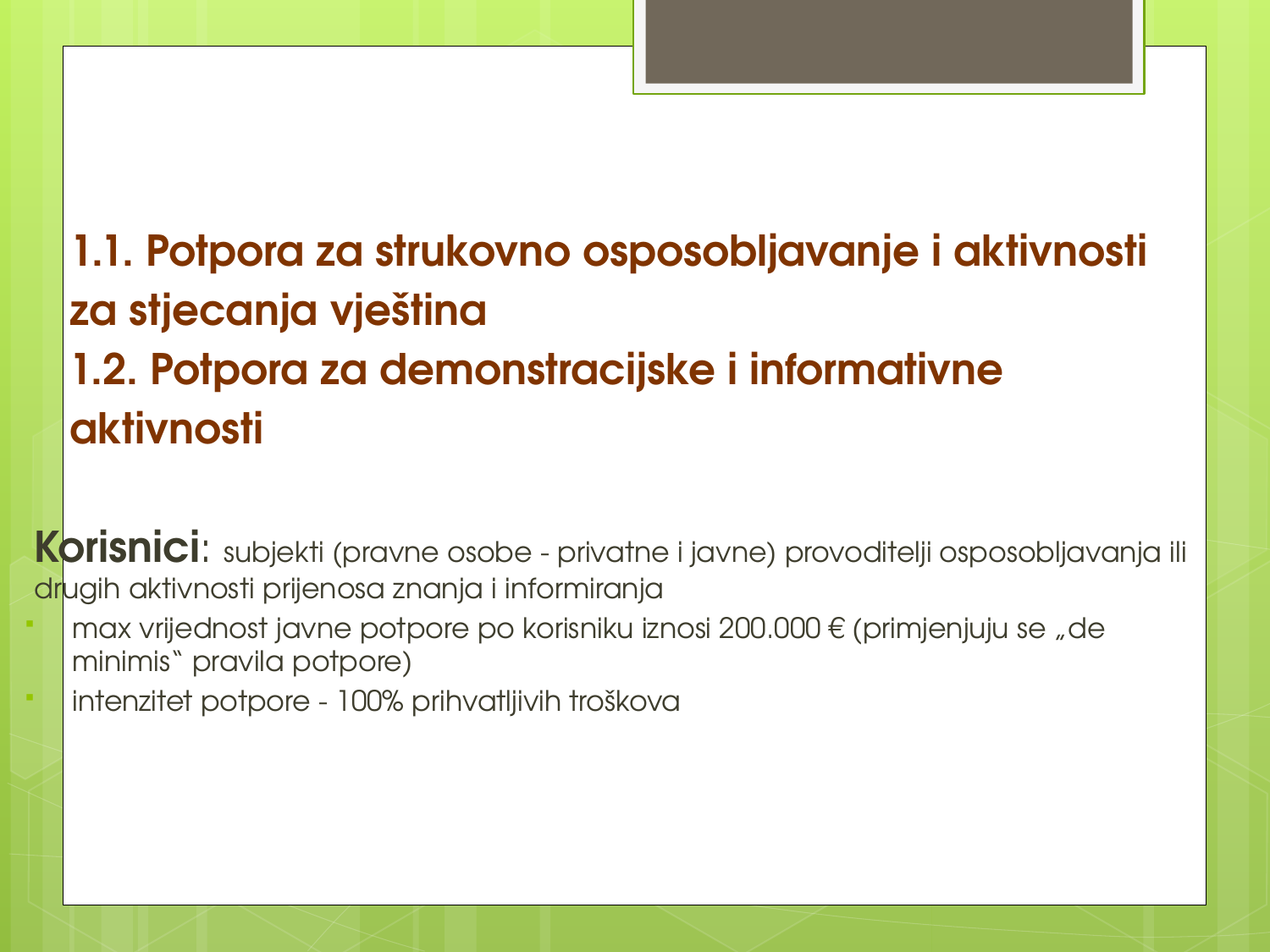

1.1. Potpora za strukovno osposobljavanje i aktivnosti
   za stjecanja vještina
   1.2. Potpora za demonstracijske i informativne
   aktivnosti

Korisnici: subjekti (pravne osobe - privatne i javne) provoditelji osposobljavanja ili drugih aktivnosti prijenosa znanja i informiranja
max vrijednost javne potpore po korisniku iznosi 200.000 € (primjenjuju se „de minimis“ pravila potpore)
intenzitet potpore - 100% prihvatljivih troškova